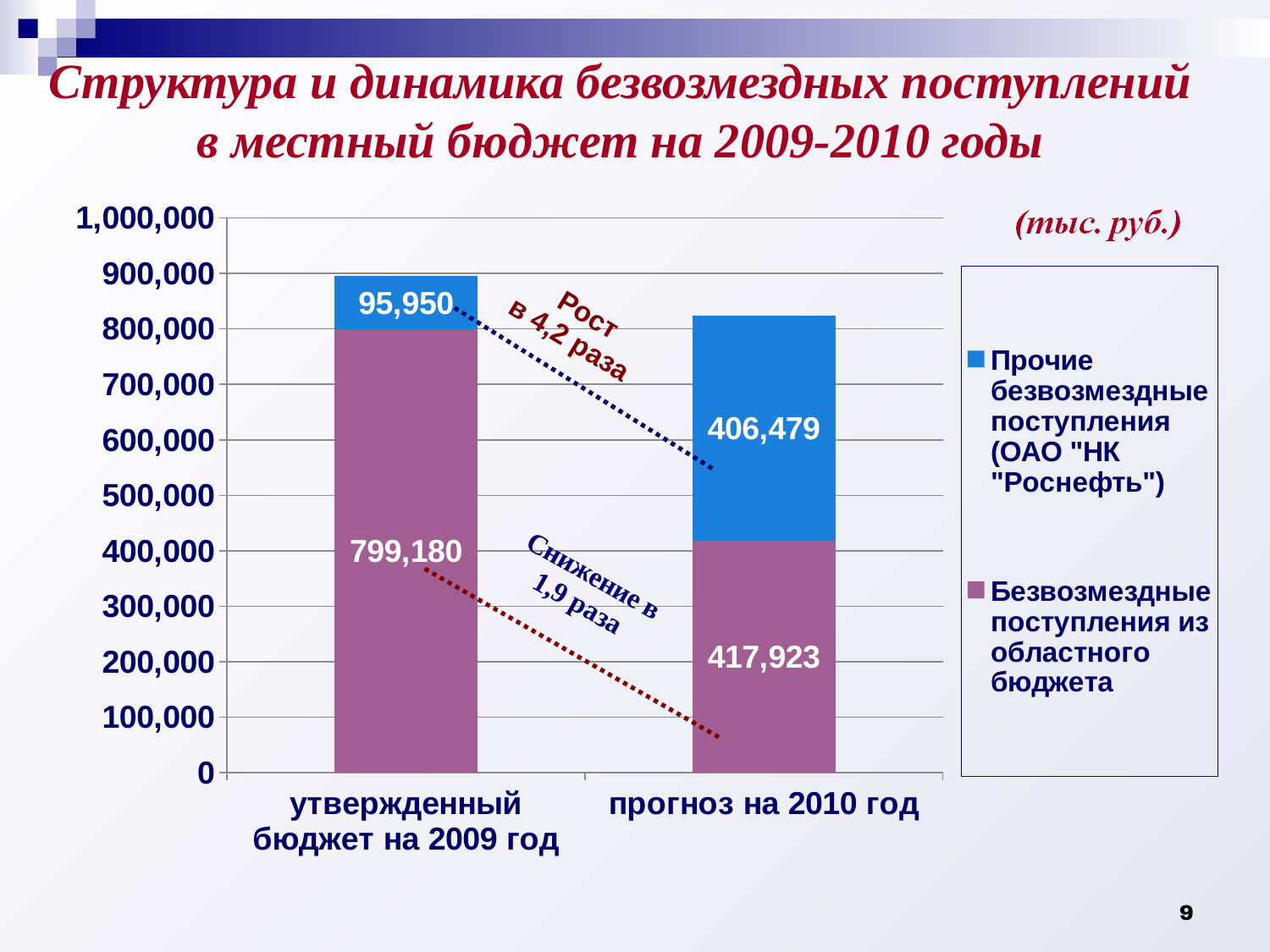

# Структура и динамика безвозмездных поступлений в местный бюджет на 2009-2010 годы

### Chart

| Category | Безвозмездные поступления из областного бюджета | Прочие безвозмездные поступления (ОАО "НК "Роснефть") |
|---|---|---|
| утвержденный бюджет на 2009 год | 799180.0 | 95950.0 |
| прогноз на 2010 год | 417923.0 | 406479.0 |
9